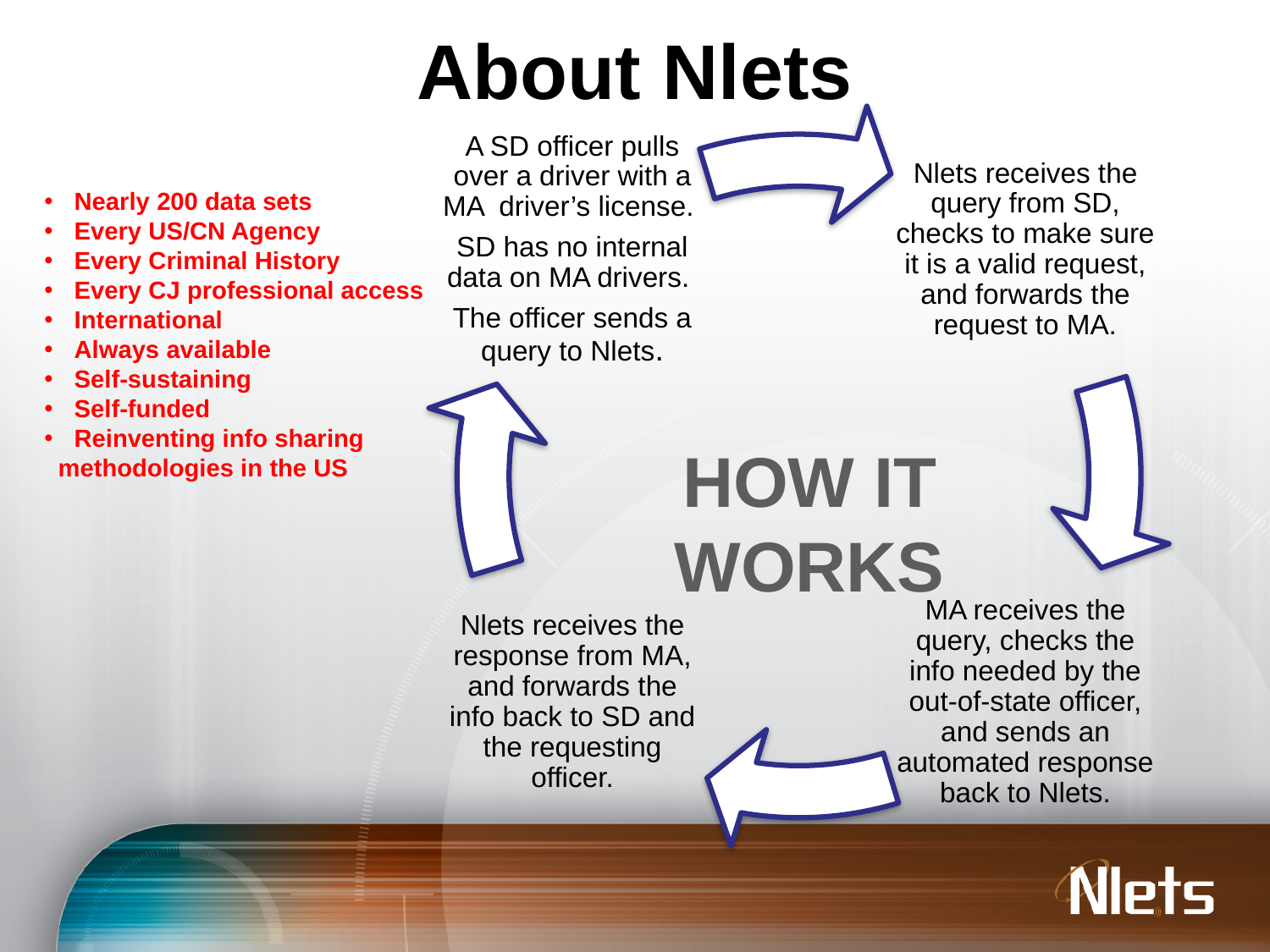

# About Nlets
Nlets receives the query from SD, checks to make sure it is a valid request, and forwards the request to MA.
MA receives the query, checks the info needed by the out-of-state officer, and sends an automated response back to Nlets.
Nlets receives the response from MA, and forwards the info back to SD and the requesting officer.
A SD officer pulls over a driver with a MA  driver’s license.
SD has no internal data on MA drivers.
The officer sends a query to Nlets.
Nearly 200 data sets
Every US/CN Agency
Every Criminal History
Every CJ professional access
International
Always available
Self-sustaining
Self-funded
Reinventing info sharing
  methodologies in the US

HOW IT WORKS